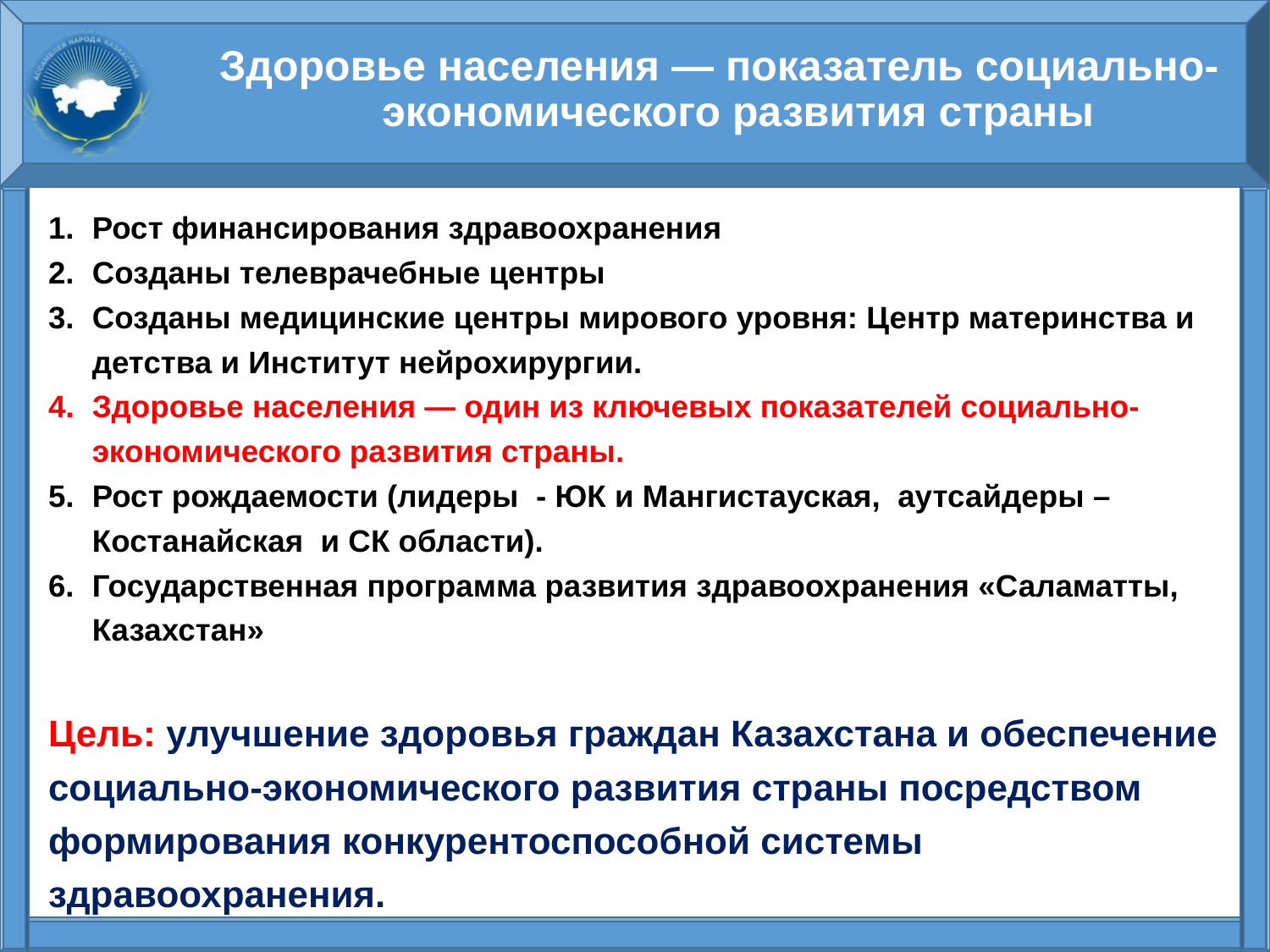

# Здоровье населения — показатель социально-экономического развития страны
Рост финансирования здравоохранения
Созданы телеврачебные центры
Созданы медицинские центры мирового уровня: Центр материнства и детства и Институт нейрохирургии.
Здоровье населения — один из ключевых показателей социально-экономического развития страны.
Рост рождаемости (лидеры  - ЮК и Мангистауская,  аутсайдеры – Костанайская  и СК области).
Государственная программа развития здравоохранения «Саламатты, Казахстан»

Цель: улучшение здоровья граждан Казахстана и обеспечение социально-экономического развития страны посредством формирова­ния конкурентоспособной системы здравоохранения.